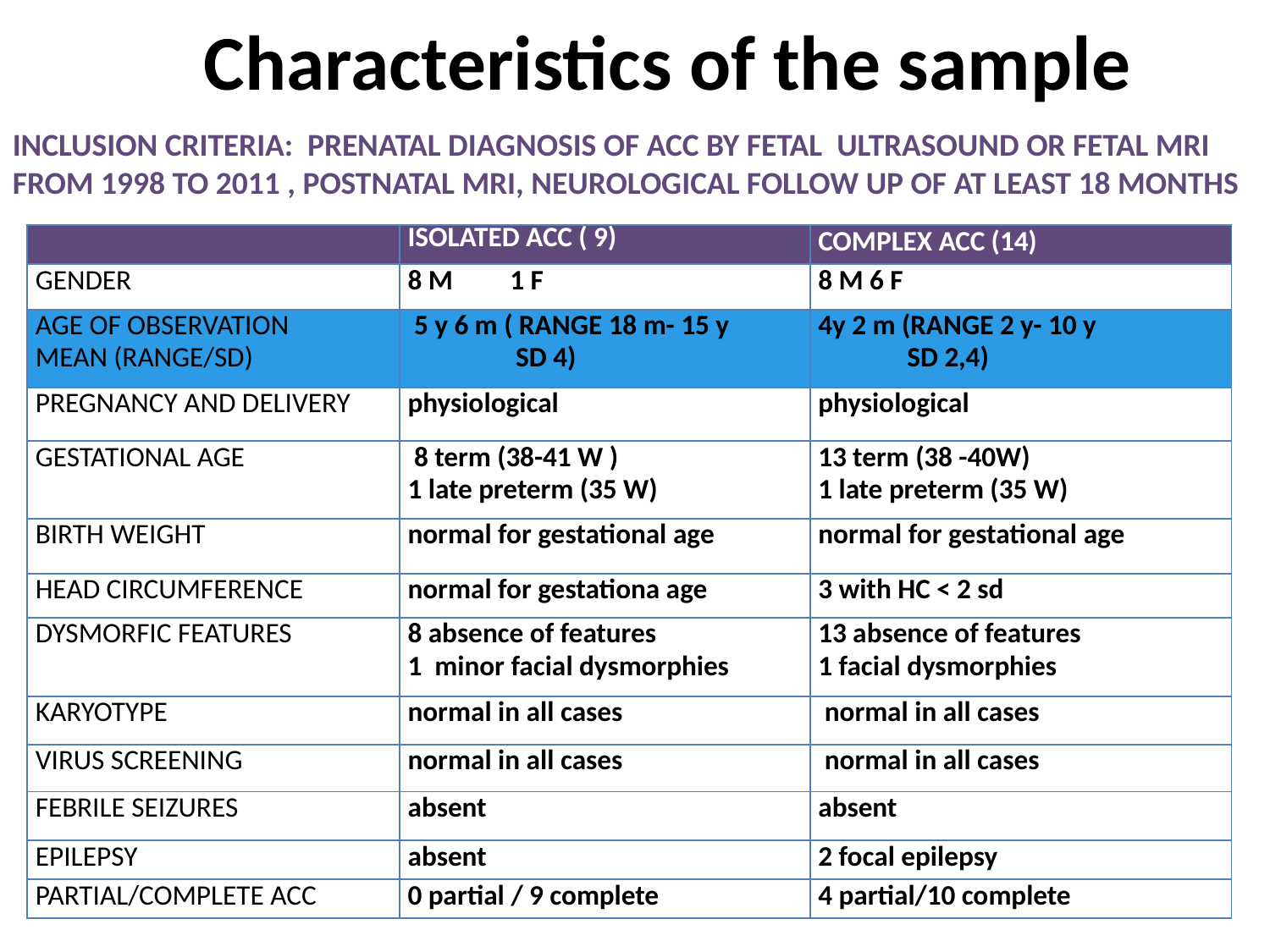

# Characteristics of the sample

INCLUSION CRITERIA:  PRENATAL DIAGNOSIS OF ACC BY FETAL  ULTRASOUND OR FETAL MRI  FROM 1998 TO 2011 , POSTNATAL MRI, NEUROLOGICAL FOLLOW UP OF AT LEAST 18 MONTHS
|  | ISOLATED ACC ( 9) | COMPLEX ACC (14) |
| --- | --- | --- |
| gender | 8 M 1 F | 8 M 6 F |
| Age of observation Mean (range/SD) | 5 y 6 m ( RANGE 18 m- 15 y SD 4) | 4y 2 m (RANGE 2 y- 10 y SD 2,4) |
| Pregnancy and delivery | physiological | physiological |
| Gestational age | 8 term (38-41 W ) 1 late preterm (35 W) | 13 term (38 -40W) 1 late preterm (35 W) |
| Birth weight | normal for gestational age | normal for gestational age |
| HEAD CIRCUMFERENCE | normal for gestationa age | 3 with HC < 2 sd |
| Dysmorfic features | 8 absence of features 1 minor facial dysmorphies | 13 absence of features 1 facial dysmorphies |
| KARYOTYPE | normal in all cases | normal in all cases |
| VIRUS SCREENING | normal in all cases | normal in all cases |
| FEBRILE SEIZURES | absent | absent |
| EPILEPSY | absent | 2 focal epilepsy |
| partial/complete ACC | 0 partial / 9 complete | 4 partial/10 complete |